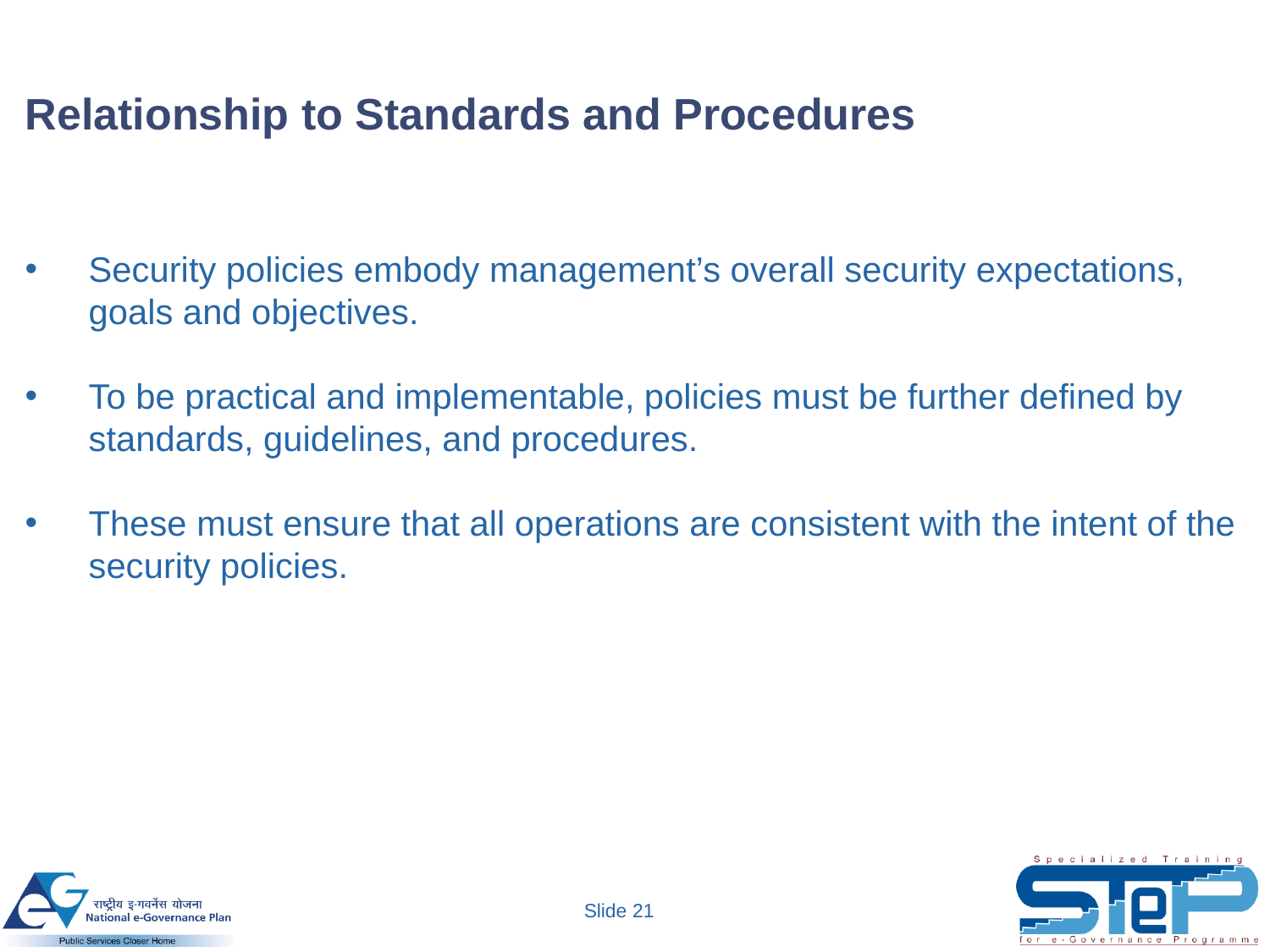

# Relationship to Standards and Procedures
Security policies embody management’s overall security expectations, goals and objectives.

To be practical and implementable, policies must be further defined by standards, guidelines, and procedures.

These must ensure that all operations are consistent with the intent of the security policies.